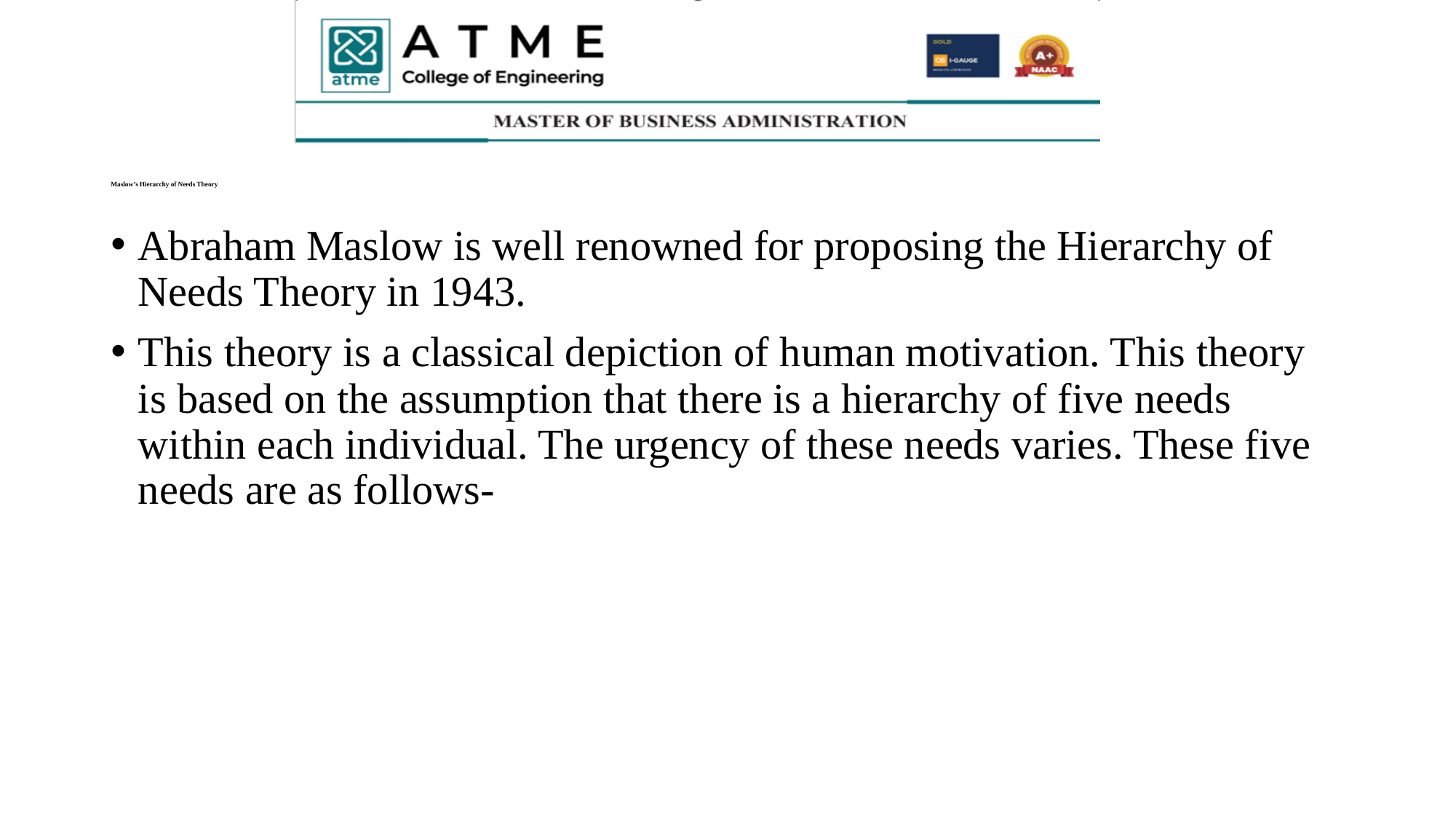

# Maslow’s Hierarchy of Needs Theory
Abraham Maslow is well renowned for proposing the Hierarchy of Needs Theory in 1943.
This theory is a classical depiction of human motivation. This theory is based on the assumption that there is a hierarchy of five needs within each individual. The urgency of these needs varies. These five needs are as follows-